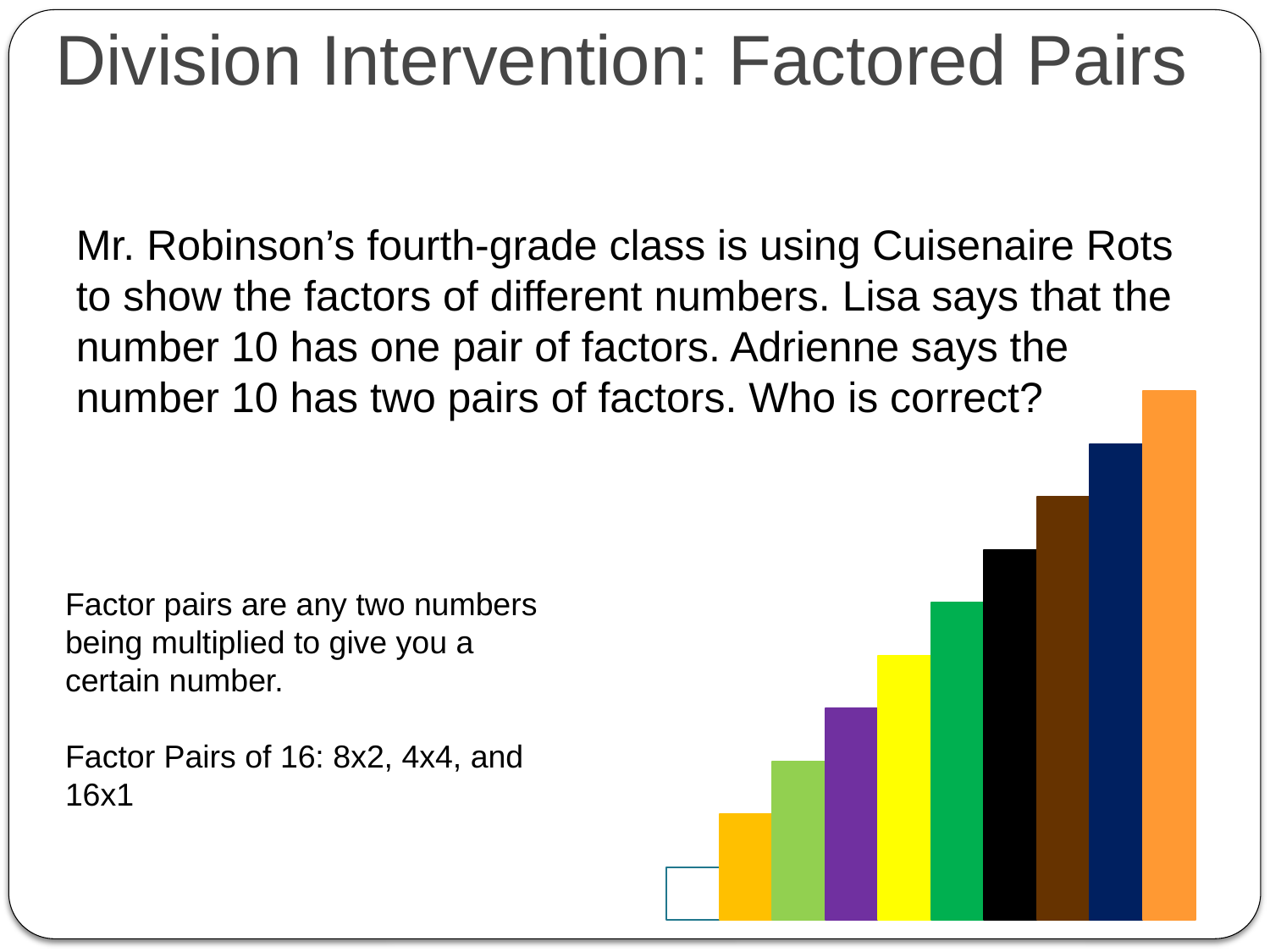

# Division Intervention: Factored Pairs
Mr. Robinson’s fourth-grade class is using Cuisenaire Rots to show the factors of different numbers. Lisa says that the number 10 has one pair of factors. Adrienne says the number 10 has two pairs of factors. Who is correct?

Factor pairs are any two numbers being multiplied to give you a certain number.
Factor Pairs of 16: 8x2, 4x4, and 16x1